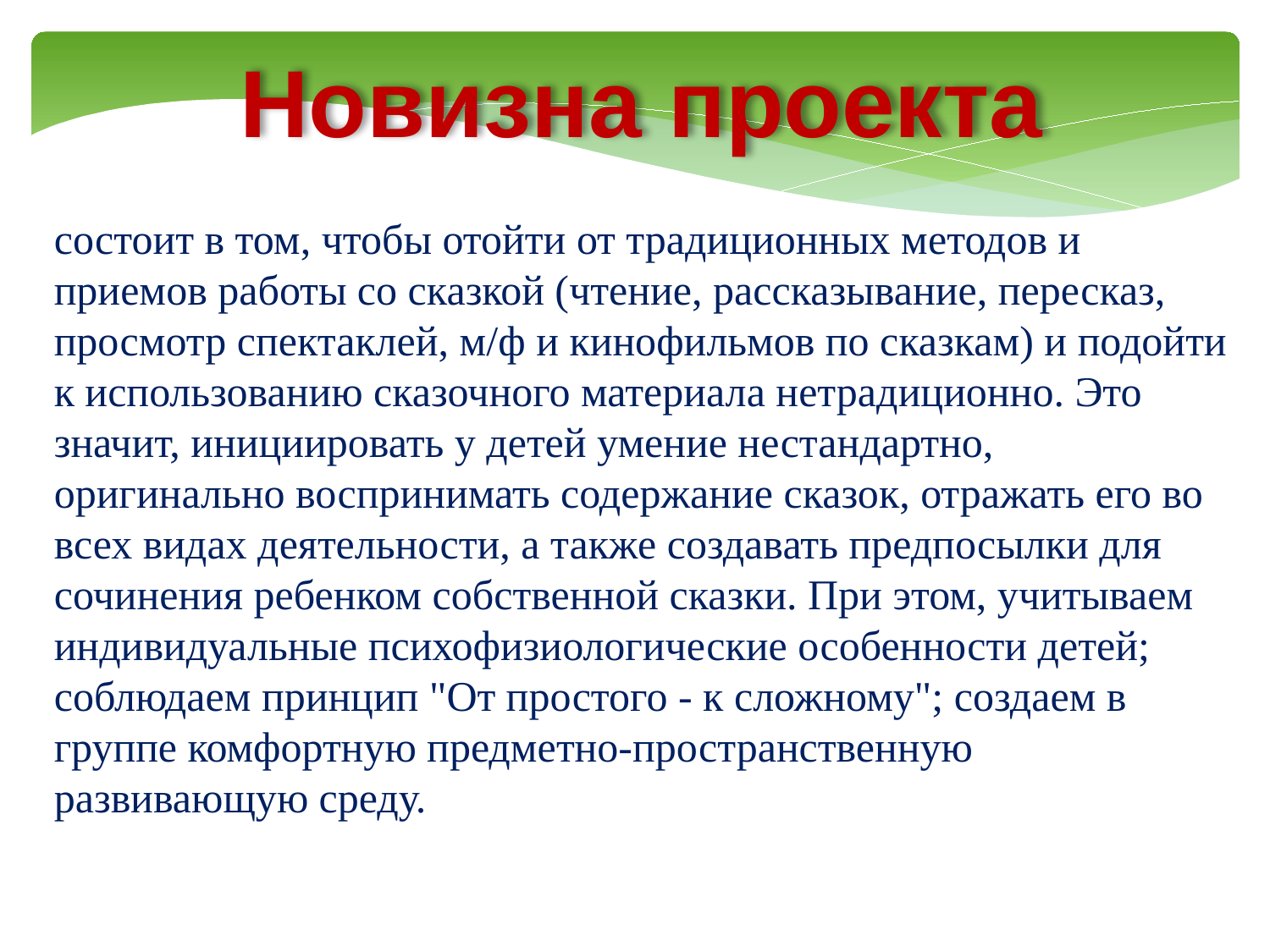

Новизна проекта
состоит в том, чтобы отойти от традиционных методов и приемов работы со сказкой (чтение, рассказывание, пересказ, просмотр спектаклей, м/ф и кинофильмов по сказкам) и подойти к использованию сказочного материала нетрадиционно. Это значит, инициировать у детей умение нестандартно, оригинально воспринимать содержание сказок, отражать его во всех видах деятельности, а также создавать предпосылки для сочинения ребенком собственной сказки. При этом, учитываем индивидуальные психофизиологические особенности детей; соблюдаем принцип "От простого - к сложному"; создаем в группе комфортную предметно-пространственную развивающую среду.